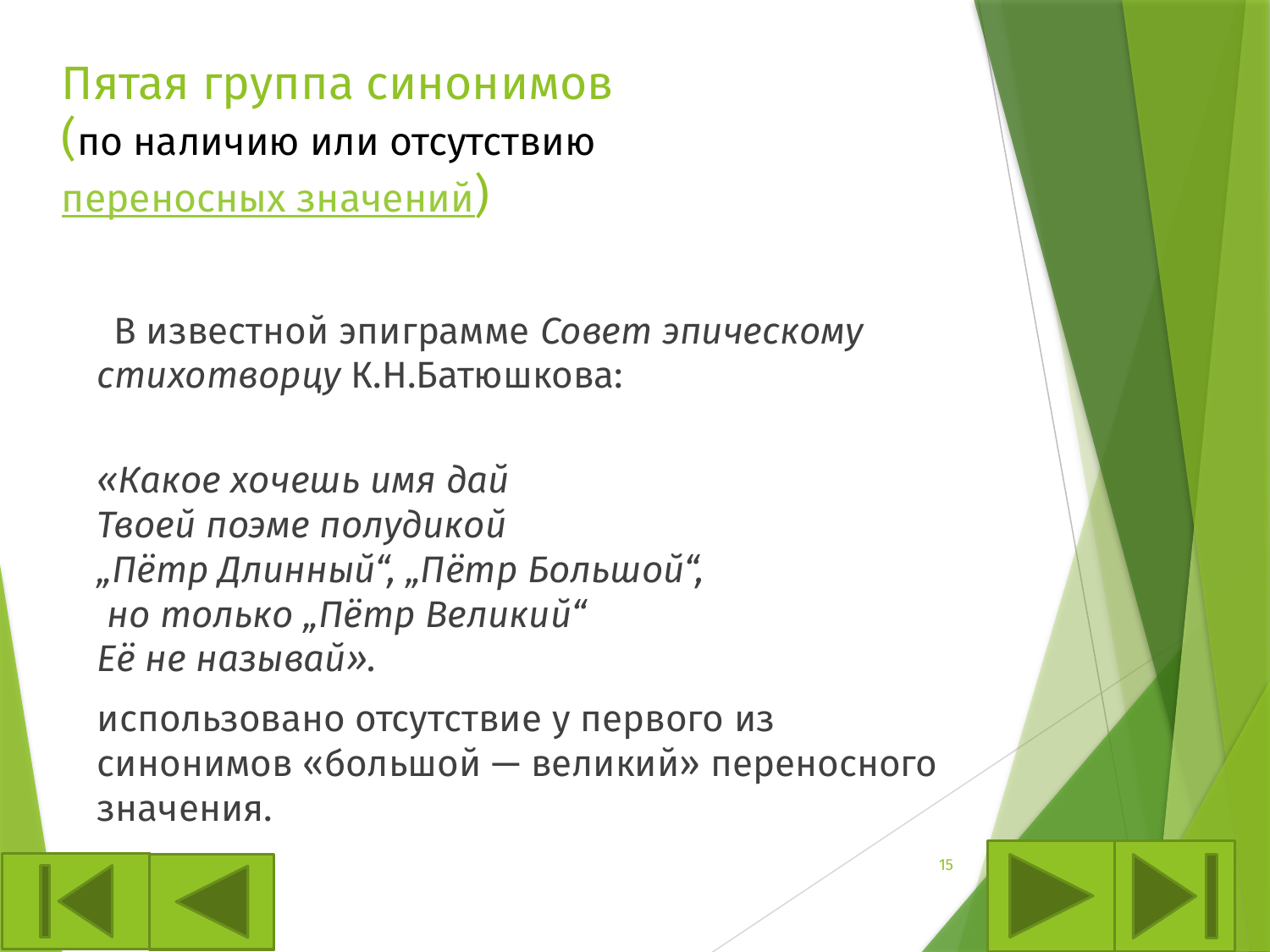

# Пятая группа синонимов (по наличию или отсутствию переносных значений)
  В известной эпиграмме Совет эпическому стихотворцу К.Н.Батюшкова:

«Какое хочешь имя дай
Твоей поэме полудикой
„Пётр Длинный“, „Пётр Большой“,
 но только „Пётр Великий“
Её не называй».
использовано отсутствие у первого из синонимов «большой — великий» переносного значения.

15